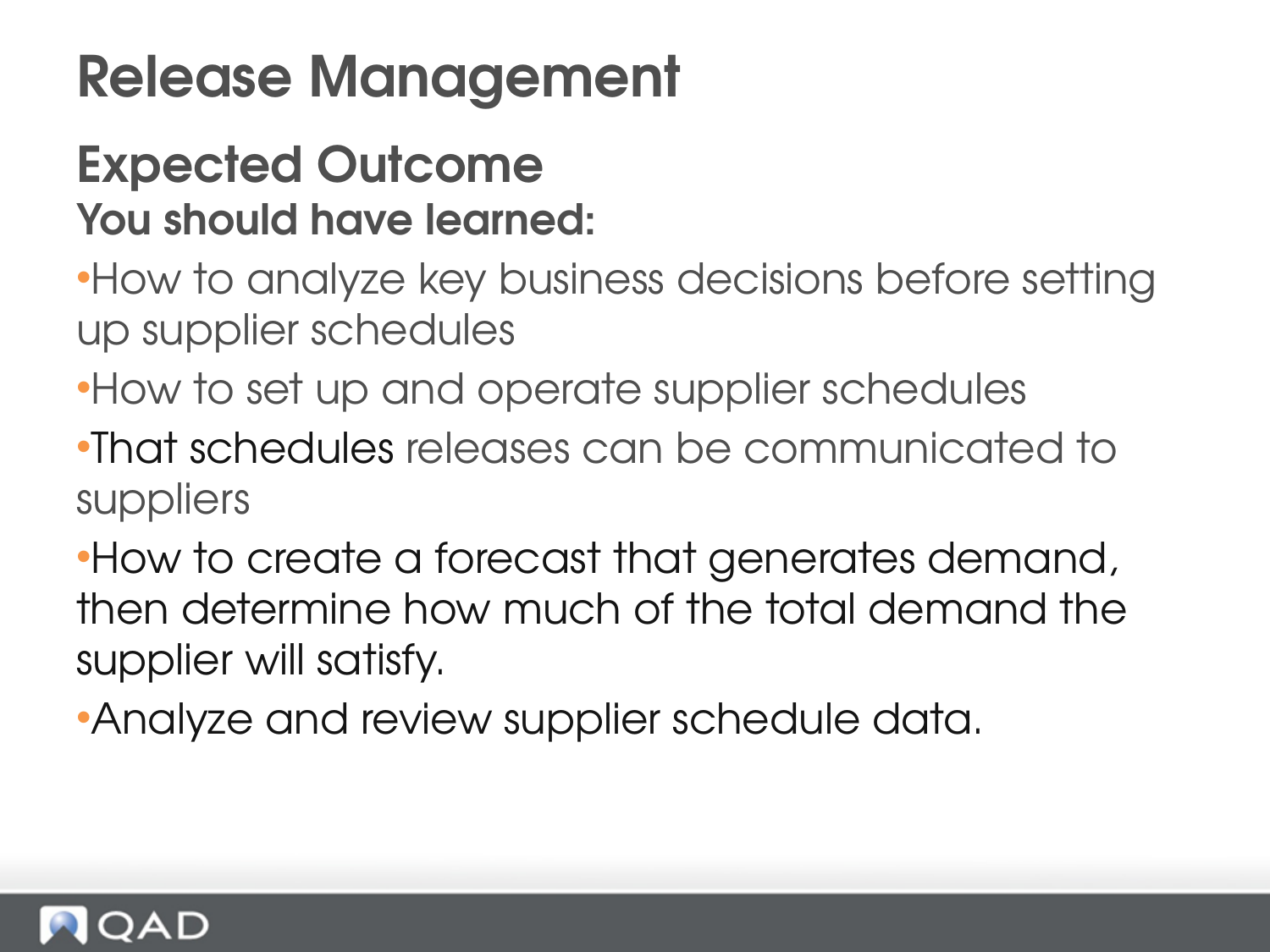

# Release Management
Expected Outcome
You should have learned:
How to analyze key business decisions before setting up supplier schedules
How to set up and operate supplier schedules
That schedules releases can be communicated to suppliers
How to create a forecast that generates demand, then determine how much of the total demand the supplier will satisfy.
Analyze and review supplier schedule data.